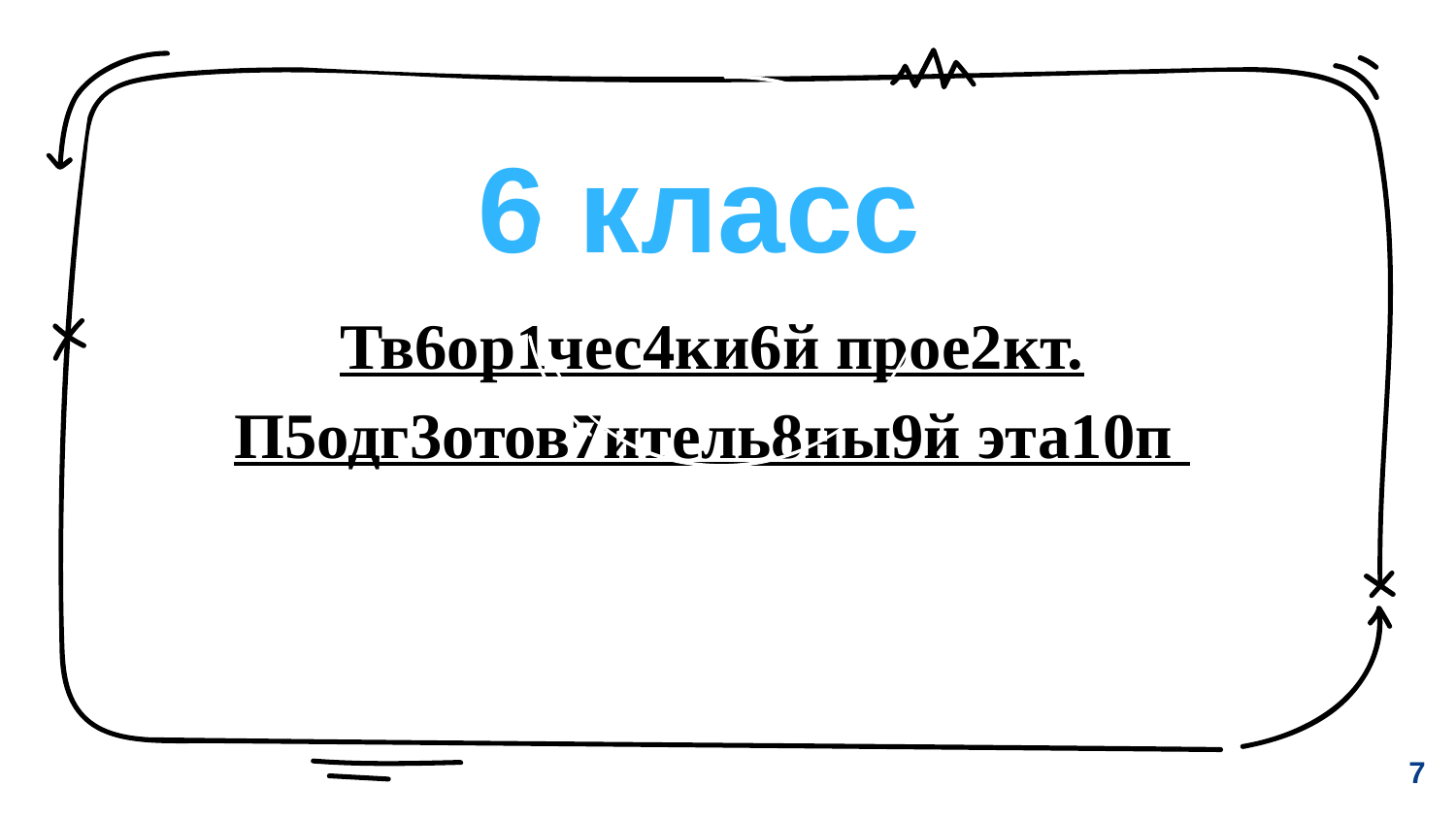

6 класс
Тв6ор1чес4ки6й прое2кт. П5одг3отов7итель8ны9й эта10п
7